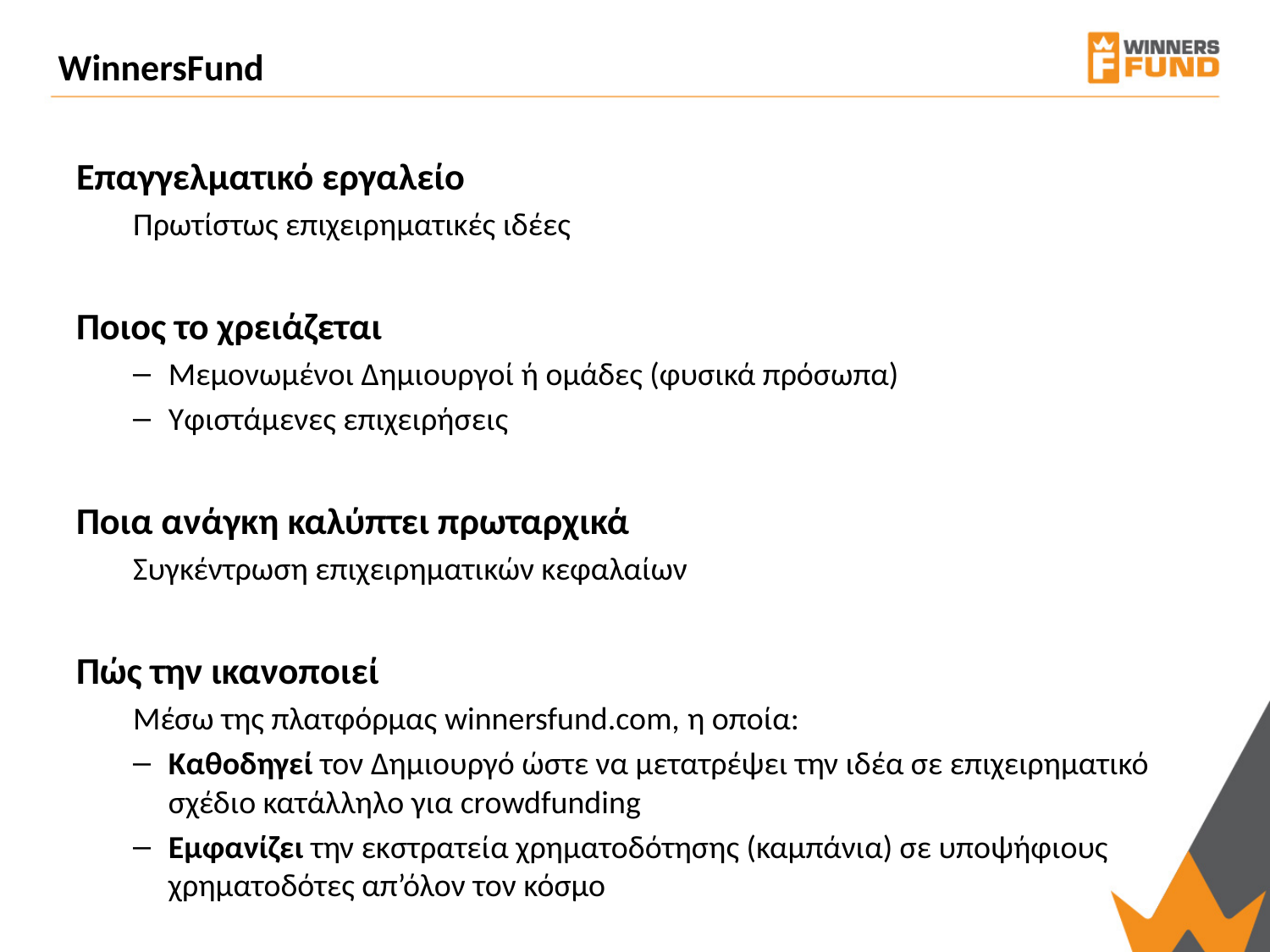

# WinnersFund
Επαγγελματικό εργαλείο
Πρωτίστως επιχειρηματικές ιδέες

Ποιος το χρειάζεται
Μεμονωμένοι Δημιουργοί ή ομάδες (φυσικά πρόσωπα)
Υφιστάμενες επιχειρήσεις

Ποια ανάγκη καλύπτει πρωταρχικά
Συγκέντρωση επιχειρηματικών κεφαλαίων

Πώς την ικανοποιεί
Μέσω της πλατφόρμας winnersfund.com, η οποία:
Καθοδηγεί τον Δημιουργό ώστε να μετατρέψει την ιδέα σε επιχειρηματικό σχέδιο κατάλληλο για crowdfunding
Εμφανίζει την εκστρατεία χρηματοδότησης (καμπάνια) σε υποψήφιους χρηματοδότες απ’όλον τον κόσμο